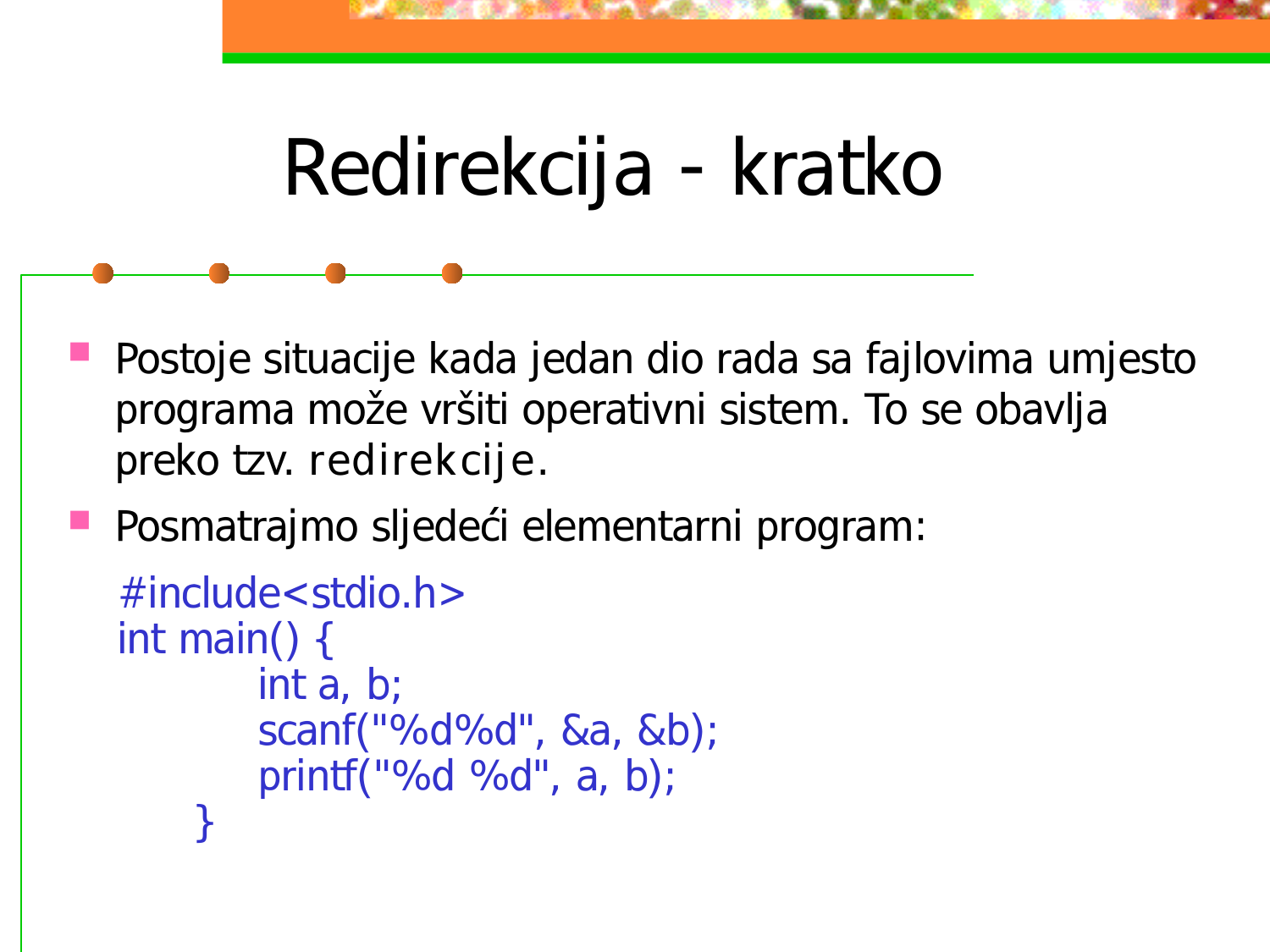

# Redirekcija - kratko
Postoje situacije kada jedan dio rada sa fajlovima umjesto programa može vršiti operativni sistem. To se obavlja preko tzv. redirekcije.
Posmatrajmo sljedeći elementarni program:
#include<stdio.h>
int main() {
	int a, b;
	scanf("%d%d", &a, &b);
	printf("%d %d", a, b);
	}